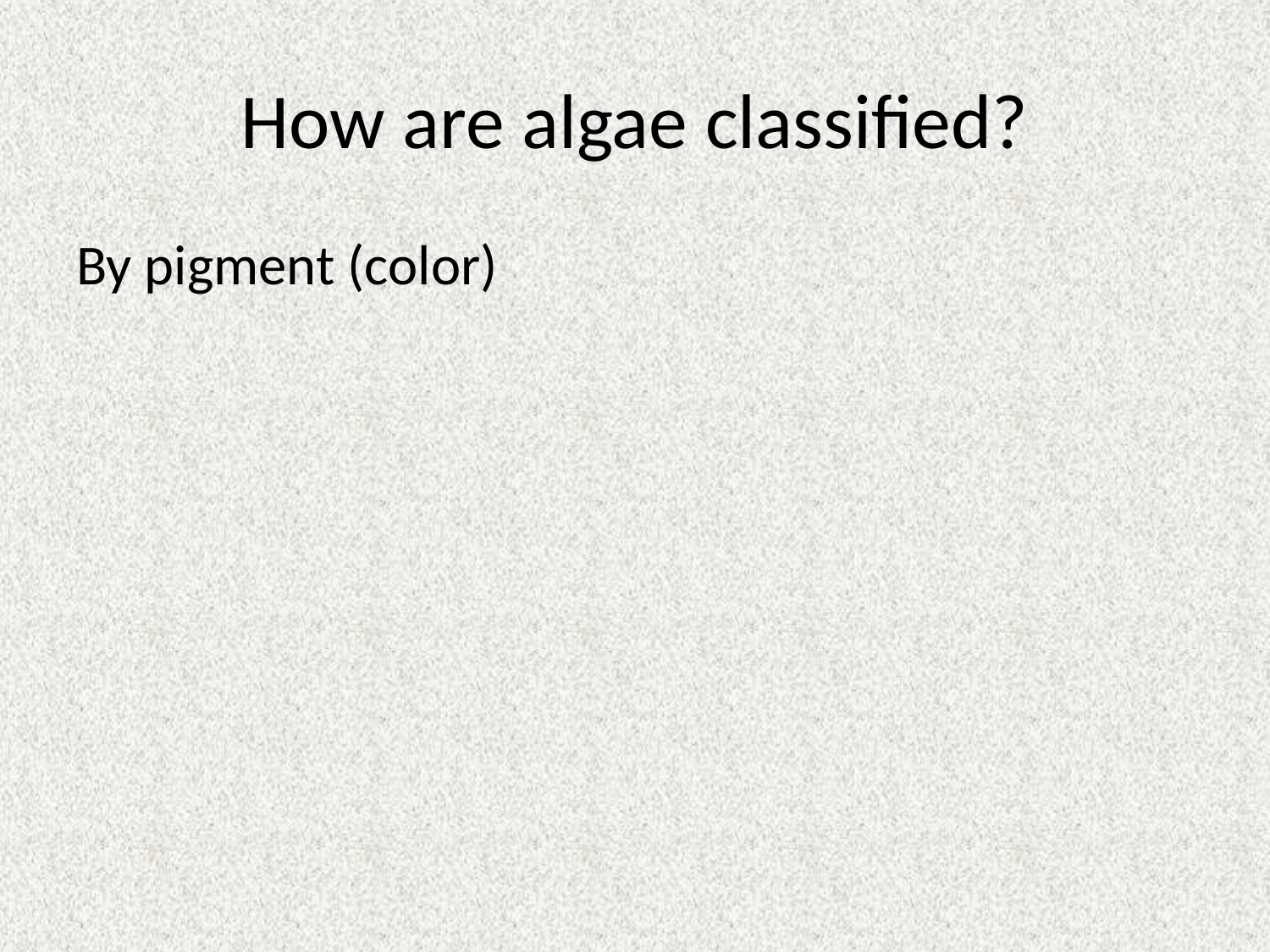

# How are algae classified?
By pigment (color)